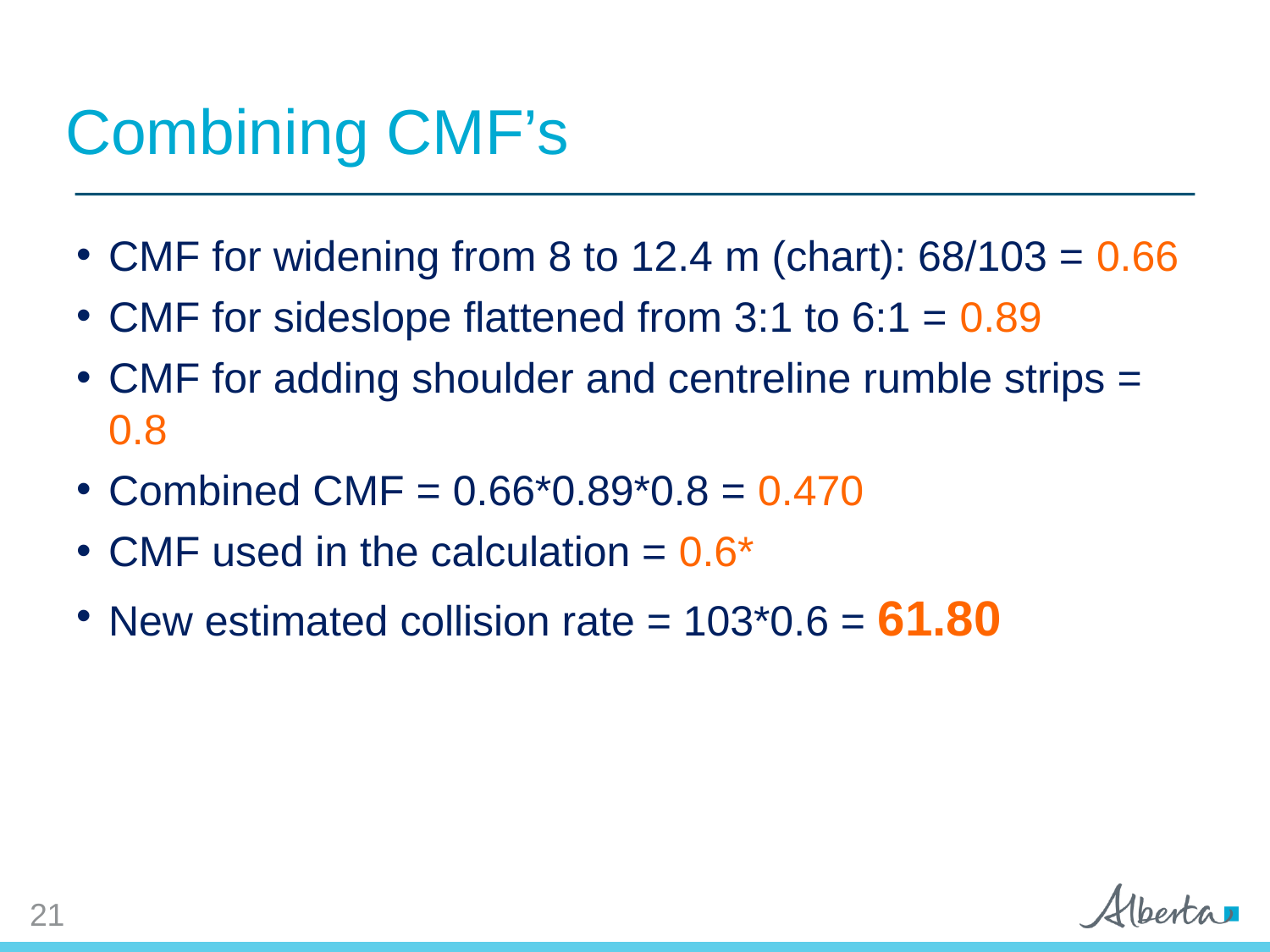

Combining CMF’s
CMF for widening from 8 to 12.4 m (chart): 68/103 = 0.66
CMF for sideslope flattened from 3:1 to 6:1 = 0.89
CMF for adding shoulder and centreline rumble strips = 0.8
Combined CMF = 0.66*0.89*0.8 = 0.470
CMF used in the calculation = 0.6*
New estimated collision rate = 103*0.6 = 61.80

21